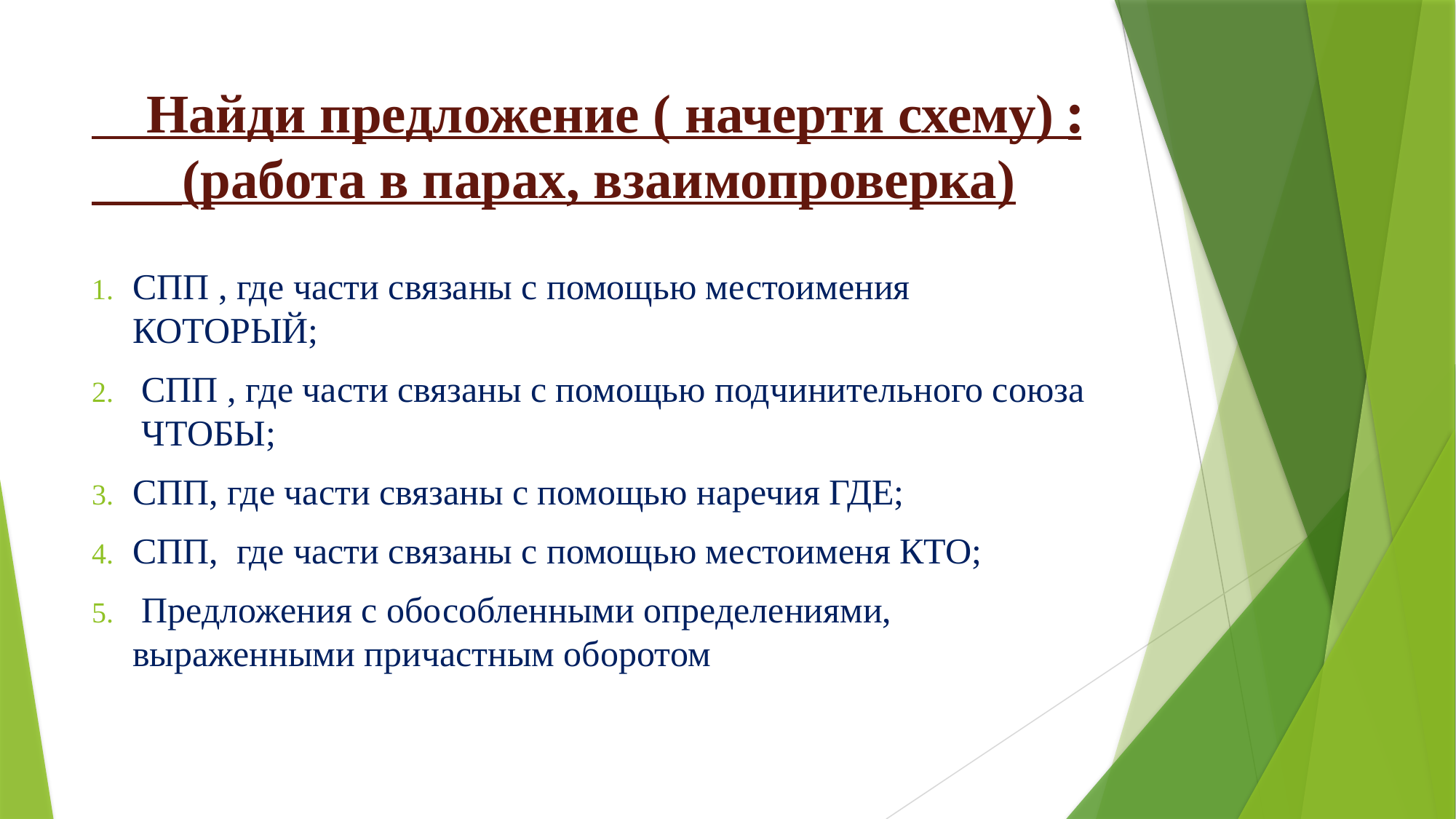

# Найди предложение ( начерти схему) : (работа в парах, взаимопроверка)
СПП , где части связаны с помощью местоимения КОТОРЫЙ;
 СПП , где части связаны с помощью подчинительного союза   ЧТОБЫ;
СПП, где части связаны с помощью наречия ГДЕ;
СПП,  где части связаны с помощью местоименя КТО;
 Предложения с обособленными определениями, выраженными причастным оборотом